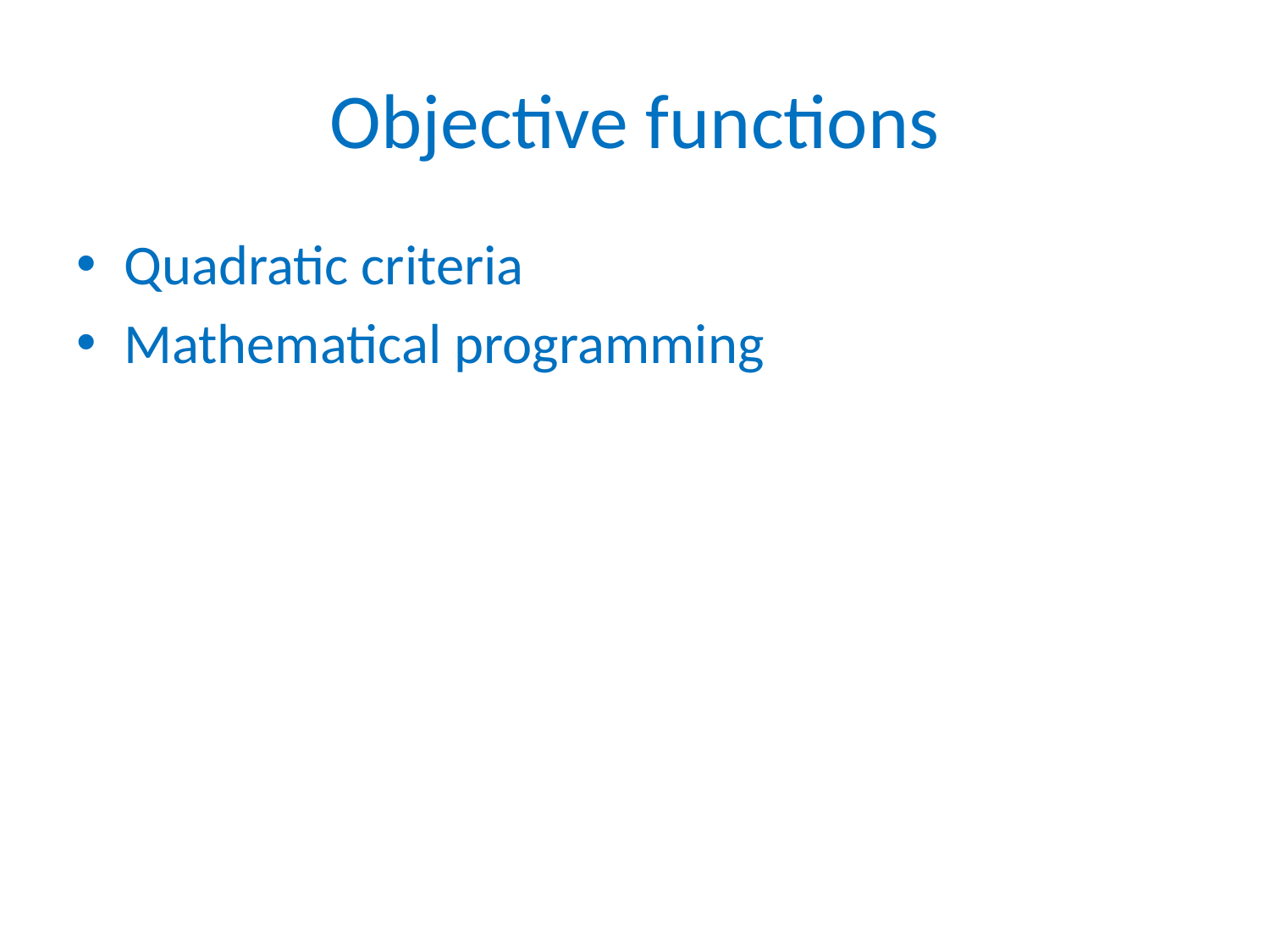

# Objective functions
Quadratic criteria
Mathematical programming